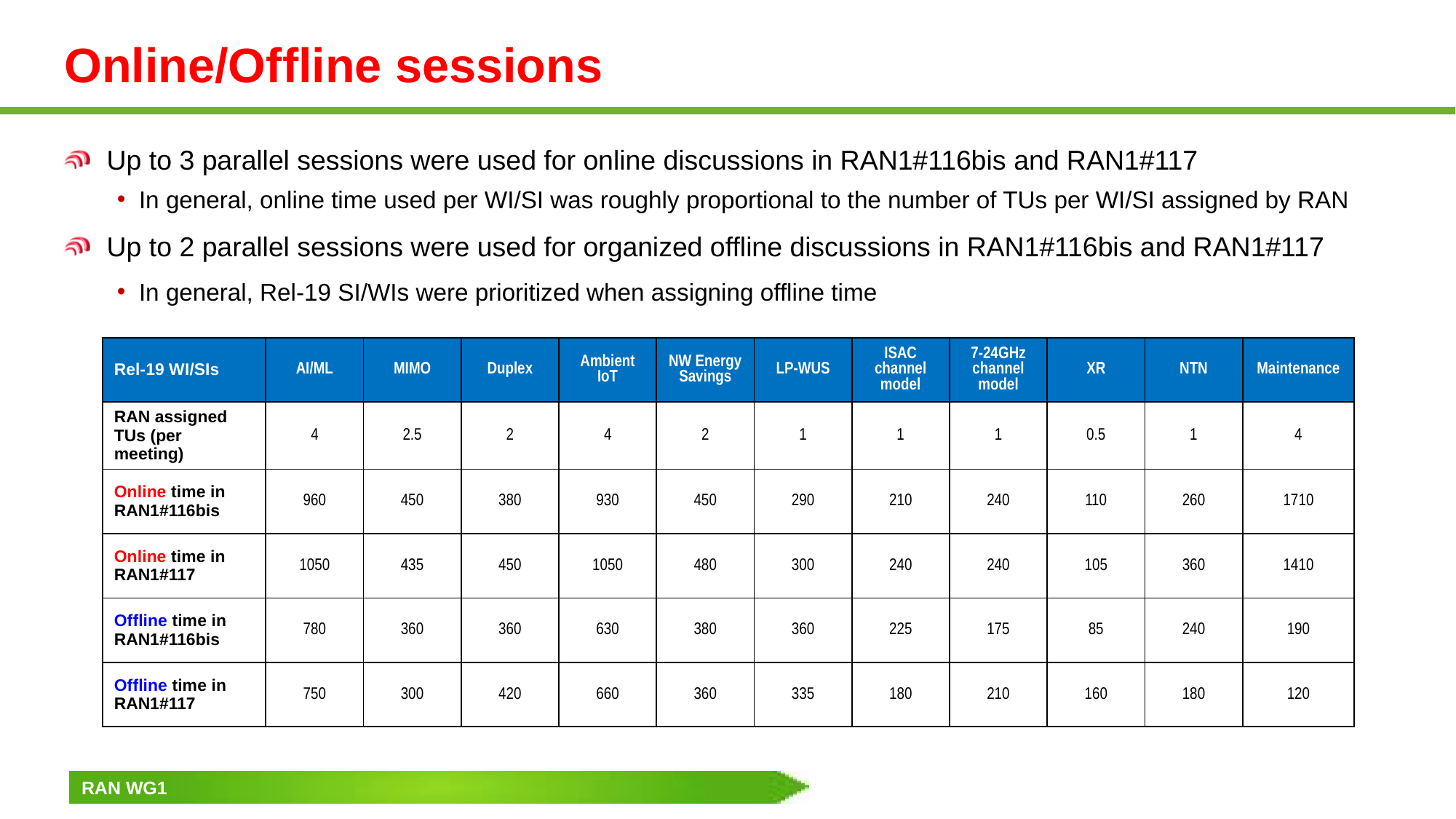

# Online/Offline sessions
Up to 3 parallel sessions were used for online discussions in RAN1#116bis and RAN1#117
In general, online time used per WI/SI was roughly proportional to the number of TUs per WI/SI assigned by RAN
Up to 2 parallel sessions were used for organized offline discussions in RAN1#116bis and RAN1#117
In general, Rel-19 SI/WIs were prioritized when assigning offline time

| Rel-19 WI/SIs | AI/ML | MIMO | Duplex | Ambient IoT | NW Energy Savings | LP-WUS | ISAC channel model | 7-24GHz channel model | XR | NTN | Maintenance |
| --- | --- | --- | --- | --- | --- | --- | --- | --- | --- | --- | --- |
| RAN assigned TUs (per meeting) | 4 | 2.5 | 2 | 4 | 2 | 1 | 1 | 1 | 0.5 | 1 | 4 |
| Online time in RAN1#116bis | 960 | 450 | 380 | 930 | 450 | 290 | 210 | 240 | 110 | 260 | 1710 |
| Online time in RAN1#117 | 1050 | 435 | 450 | 1050 | 480 | 300 | 240 | 240 | 105 | 360 | 1410 |
| Offline time in RAN1#116bis | 780 | 360 | 360 | 630 | 380 | 360 | 225 | 175 | 85 | 240 | 190 |
| Offline time in RAN1#117 | 750 | 300 | 420 | 660 | 360 | 335 | 180 | 210 | 160 | 180 | 120 |